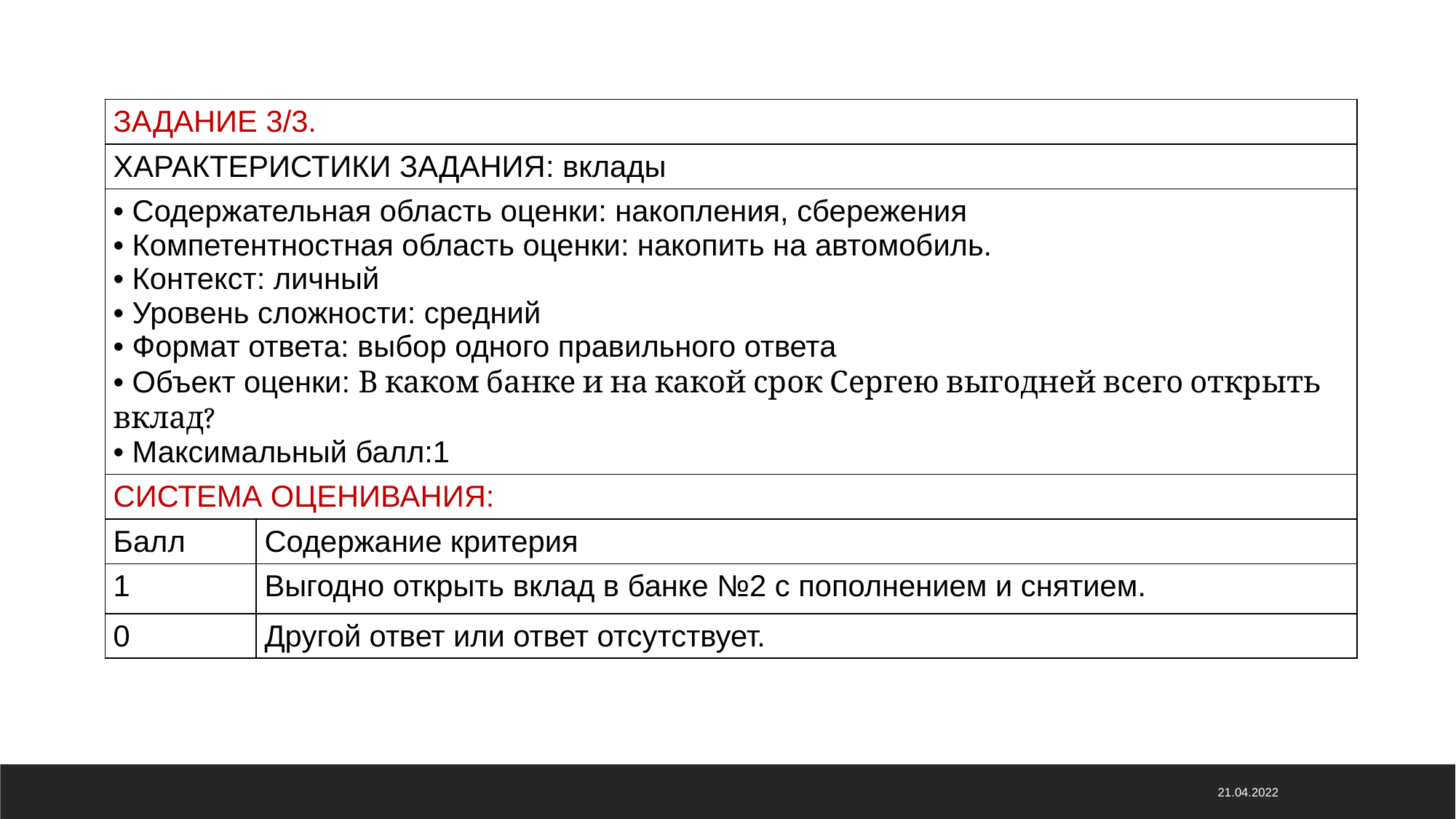

| ЗАДАНИЕ 3/3. |  |
| --- | --- |
| ХАРАКТЕРИСТИКИ ЗАДАНИЯ: вклады |  |
| • Содержательная область оценки: накопления, сбережения • Компетентностная область оценки: накопить на автомобиль. • Контекст: личный • Уровень сложности: средний • Формат ответа: выбор одного правильного ответа • Объект оценки: В каком банке и на какой срок Сергею выгодней всего открыть вклад? • Максимальный балл:1 |  |
| СИСТЕМА ОЦЕНИВАНИЯ: |  |
| Балл | Содержание критерия |
| 1 | Выгодно открыть вклад в банке №2 с пополнением и снятием. |
| 0 | Другой ответ или ответ отсутствует. |
21.04.2022